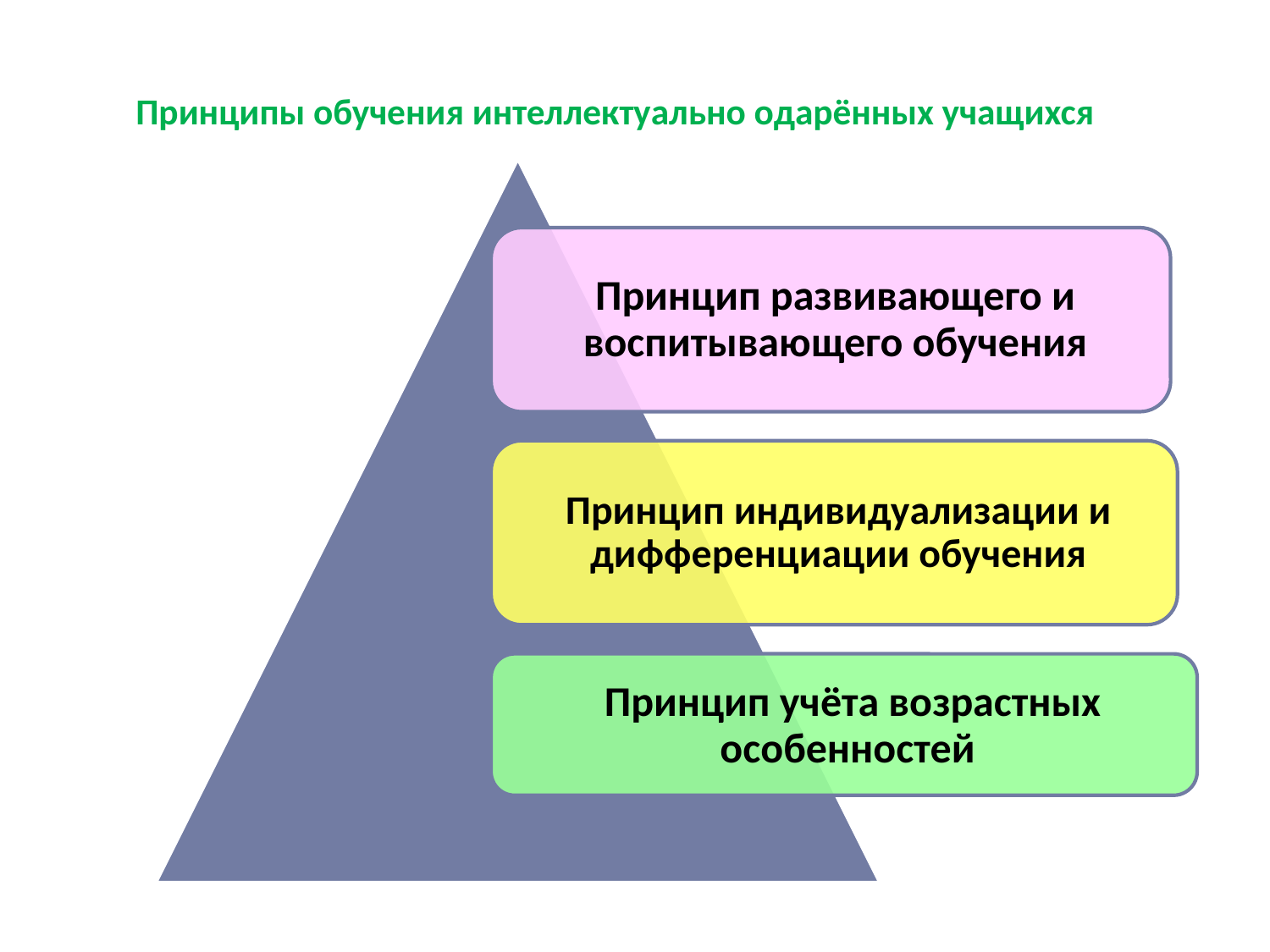

# Принципы обучения интеллектуально одарённых учащихся
Принцип развивающего и воспитывающего обучения
Принцип индивидуализации и дифференциации обучения
 Принцип учёта возрастных особенностей